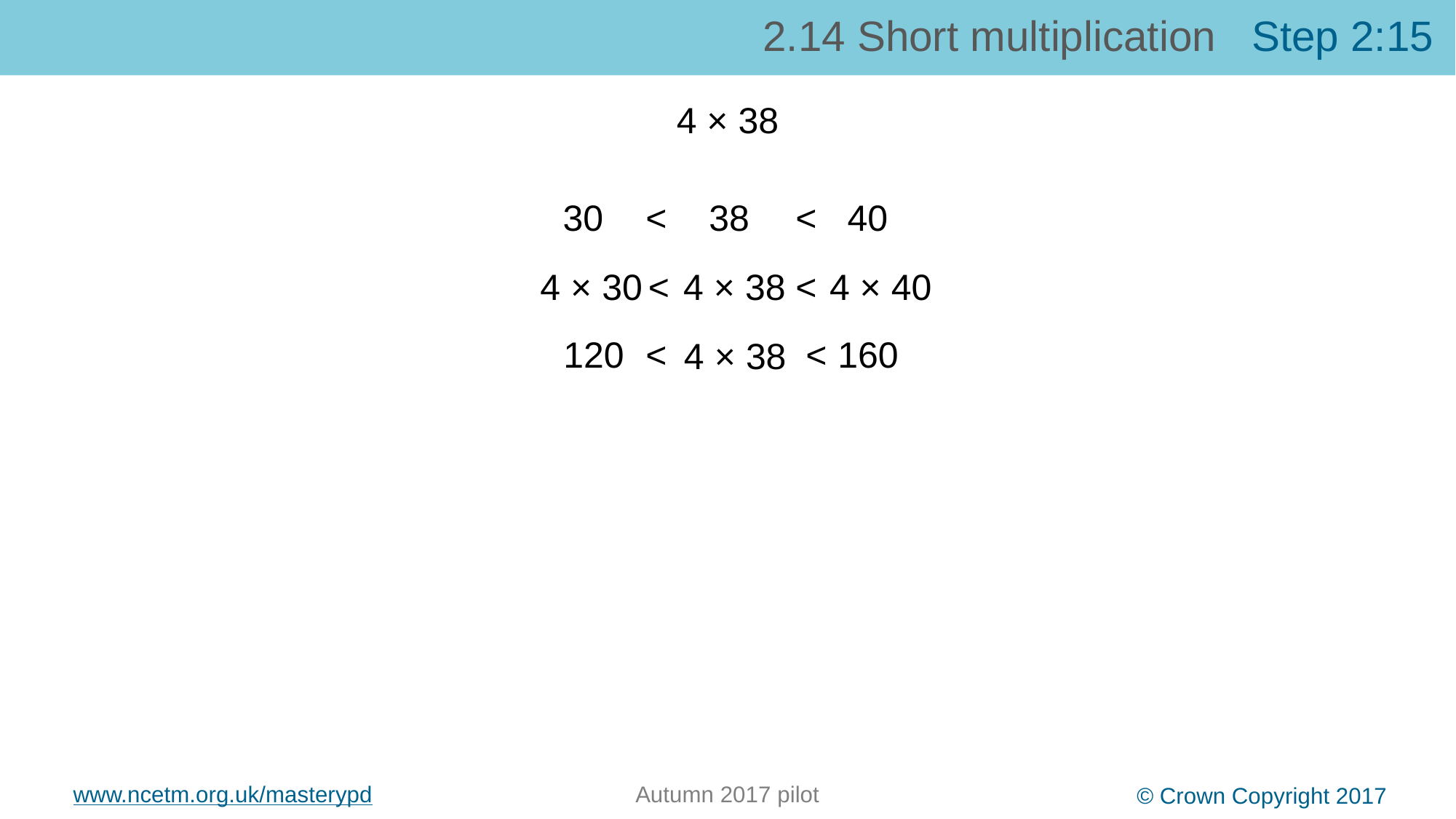

2.14 Short multiplication   Step 2:15
4 × 38
30
<
38
 <
40
4 × 30
<
4 × 38
 <
4 × 40
 120
<
  <
160
4 × 38